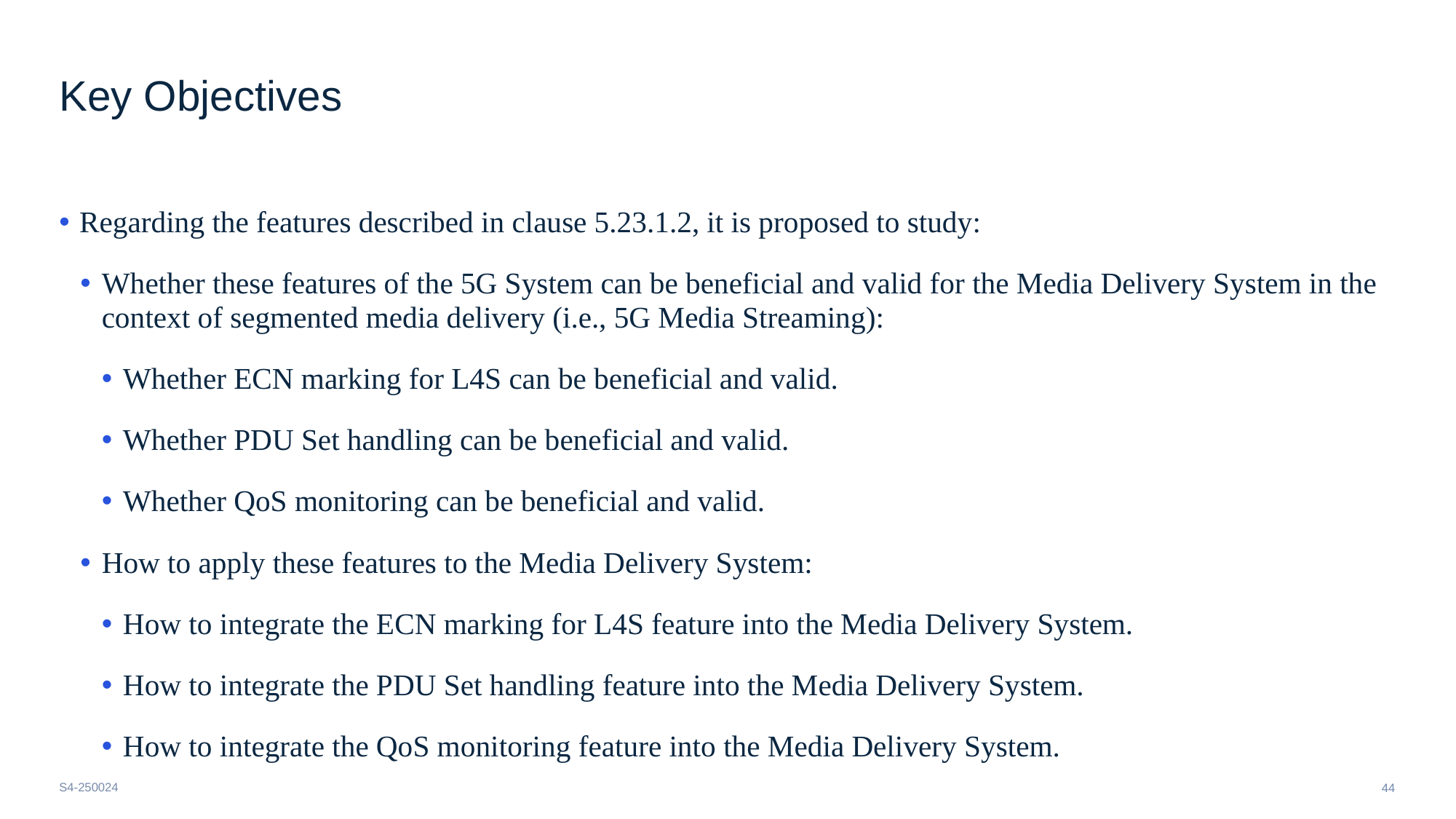

# Key Objectives

Regarding the features described in clause 5.23.1.2, it is proposed to study:
Whether these features of the 5G System can be beneficial and valid for the Media Delivery System in the context of segmented media delivery (i.e., 5G Media Streaming):
Whether ECN marking for L4S can be beneficial and valid.
Whether PDU Set handling can be beneficial and valid.
Whether QoS monitoring can be beneficial and valid.
How to apply these features to the Media Delivery System:
How to integrate the ECN marking for L4S feature into the Media Delivery System.
How to integrate the PDU Set handling feature into the Media Delivery System.
How to integrate the QoS monitoring feature into the Media Delivery System.

S4-250024